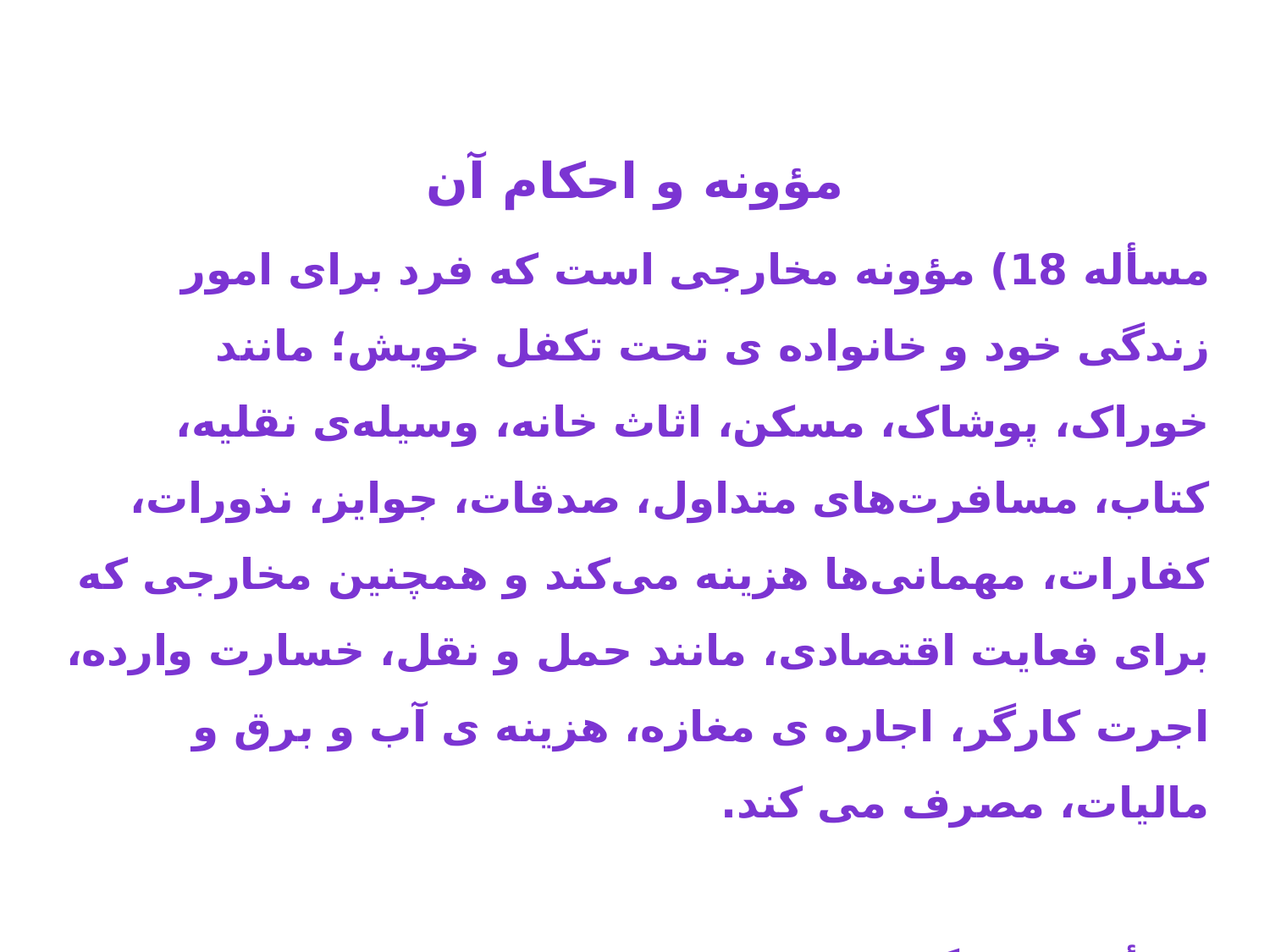

مؤونه و احکام آن
مسأله 18) مؤونه مخارجی است که فرد برای امور زندگی خود و خانواده ی تحت تکفل خویش؛ مانند خوراک، پوشاک، مسکن، اثاث خانه، وسیله‌ی نقلیه، کتاب، مسافرت‌های متداول، صدقات، جوایز، نذورات، کفارات، مهمانی‌ها هزینه می‌کند و همچنین مخارجی که برای فعایت اقتصادی، مانند حمل و نقل، خسارت وارده، اجرت کارگر، اجاره ی مغازه، هزینه ی آب و برق و مالیات، مصرف می کند.

مسأله 19) اگر از منفعت کسب پیش از دادن خمس، اثاثیه ای برای منزل بخرد و در بین سال احتیاجش از آن برطرف شود، واجب است که خمس آن را بدهد.